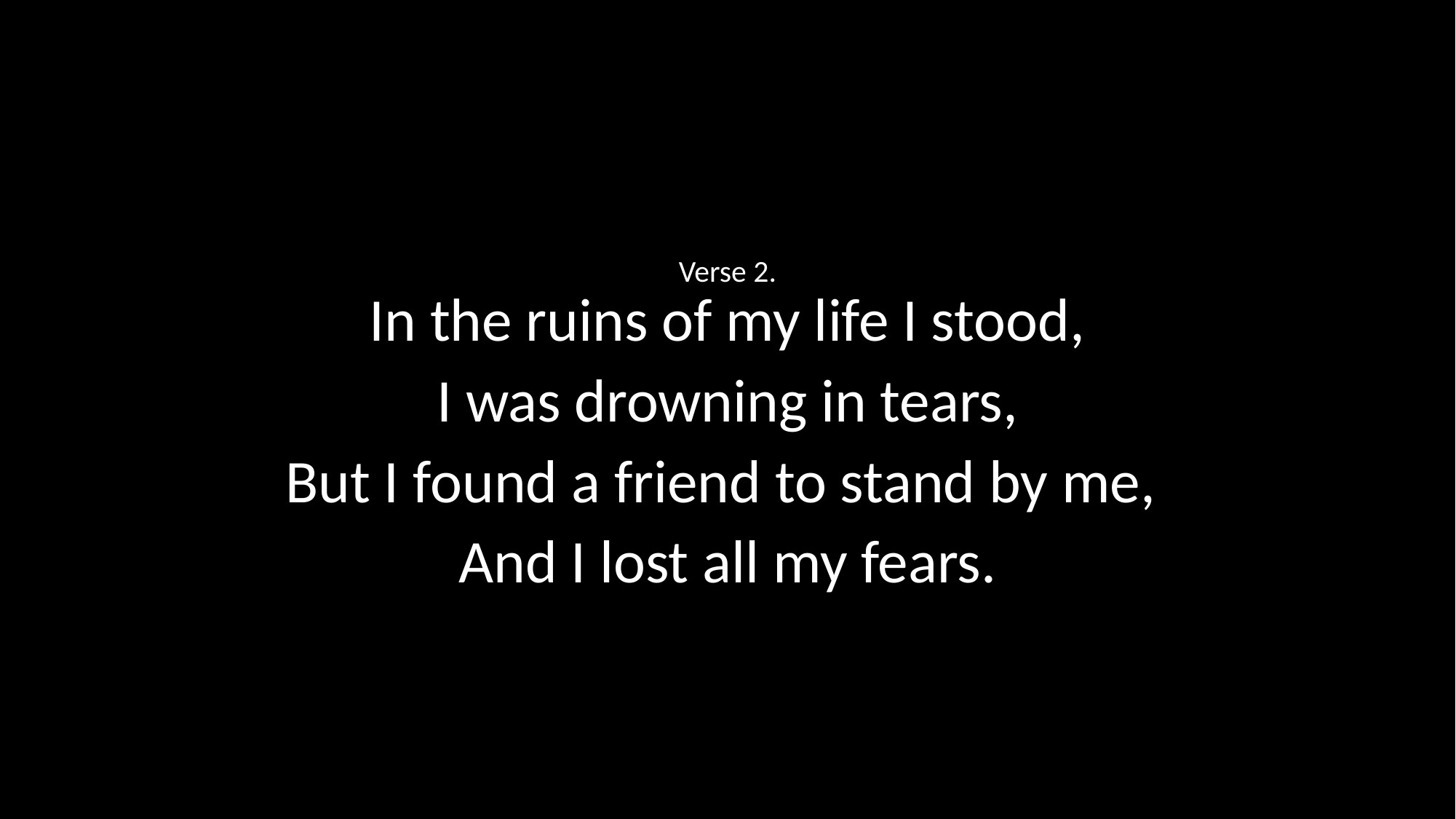

Verse 2.
In the ruins of my life I stood,
I was drowning in tears,
But I found a friend to stand by me,
And I lost all my fears.